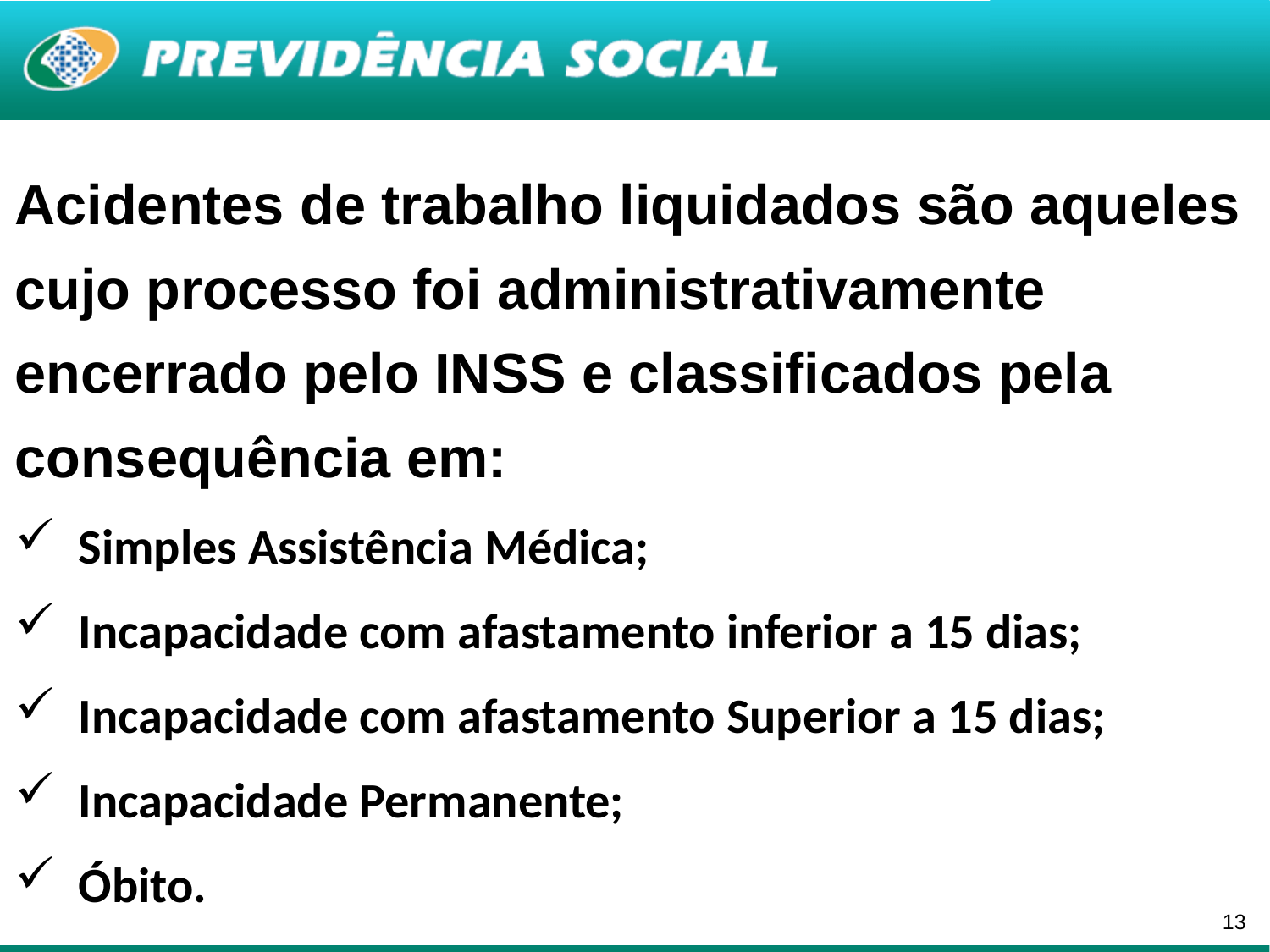

Acidentes de trabalho liquidados são aqueles cujo processo foi administrativamente encerrado pelo INSS e classificados pela consequência em:
Simples Assistência Médica;
Incapacidade com afastamento inferior a 15 dias;
Incapacidade com afastamento Superior a 15 dias;
Incapacidade Permanente;
Óbito.